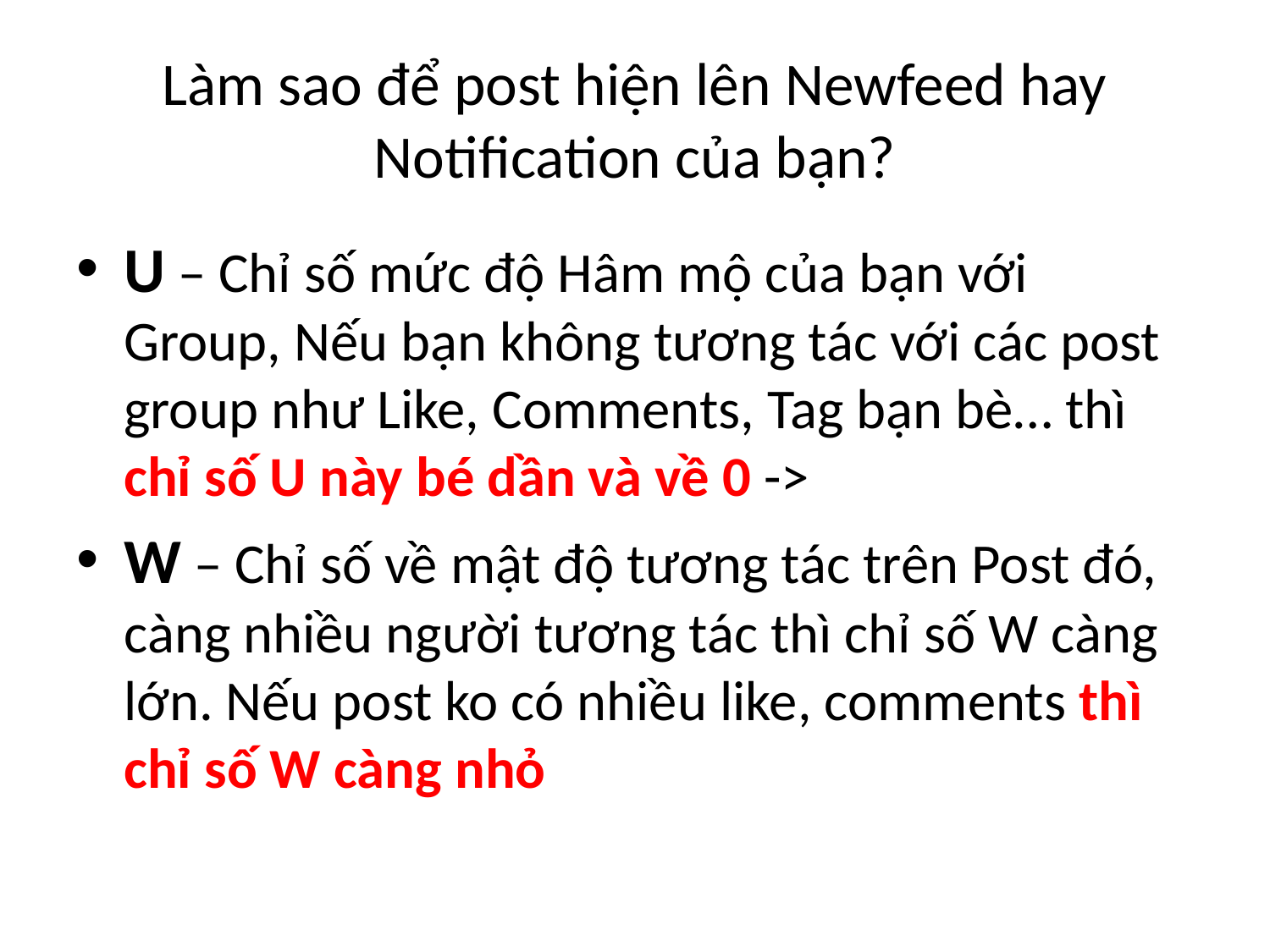

# Làm sao để post hiện lên Newfeed hay Notification của bạn?
U – Chỉ số mức độ Hâm mộ của bạn với Group, Nếu bạn không tương tác với các post group như Like, Comments, Tag bạn bè… thì chỉ số U này bé dần và về 0 ->
W – Chỉ số về mật độ tương tác trên Post đó, càng nhiều người tương tác thì chỉ số W càng lớn. Nếu post ko có nhiều like, comments thì chỉ số W càng nhỏ